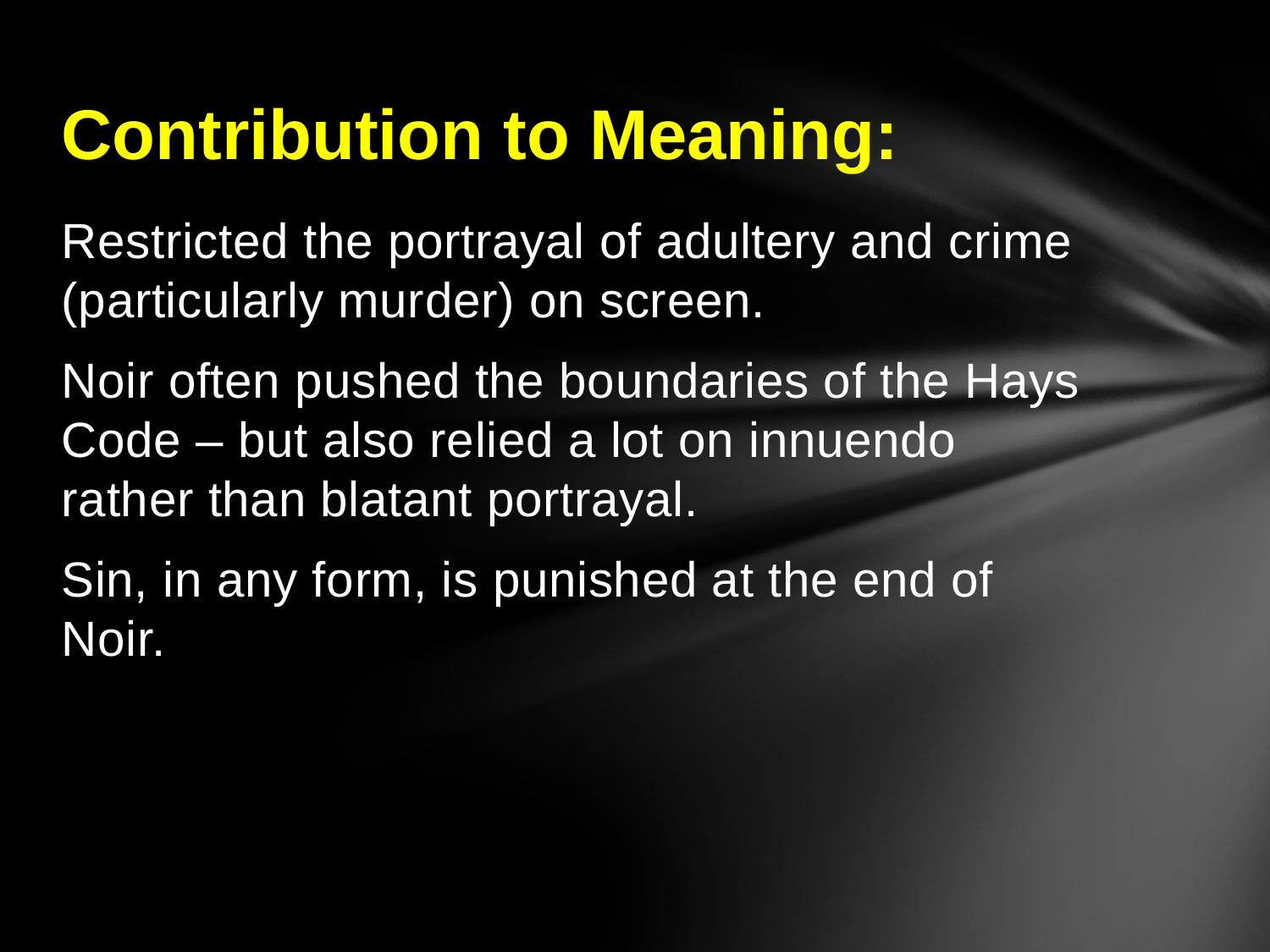

# Contribution to Meaning:
Restricted the portrayal of adultery and crime (particularly murder) on screen.
Noir often pushed the boundaries of the Hays Code – but also relied a lot on innuendo rather than blatant portrayal.
Sin, in any form, is punished at the end of Noir.